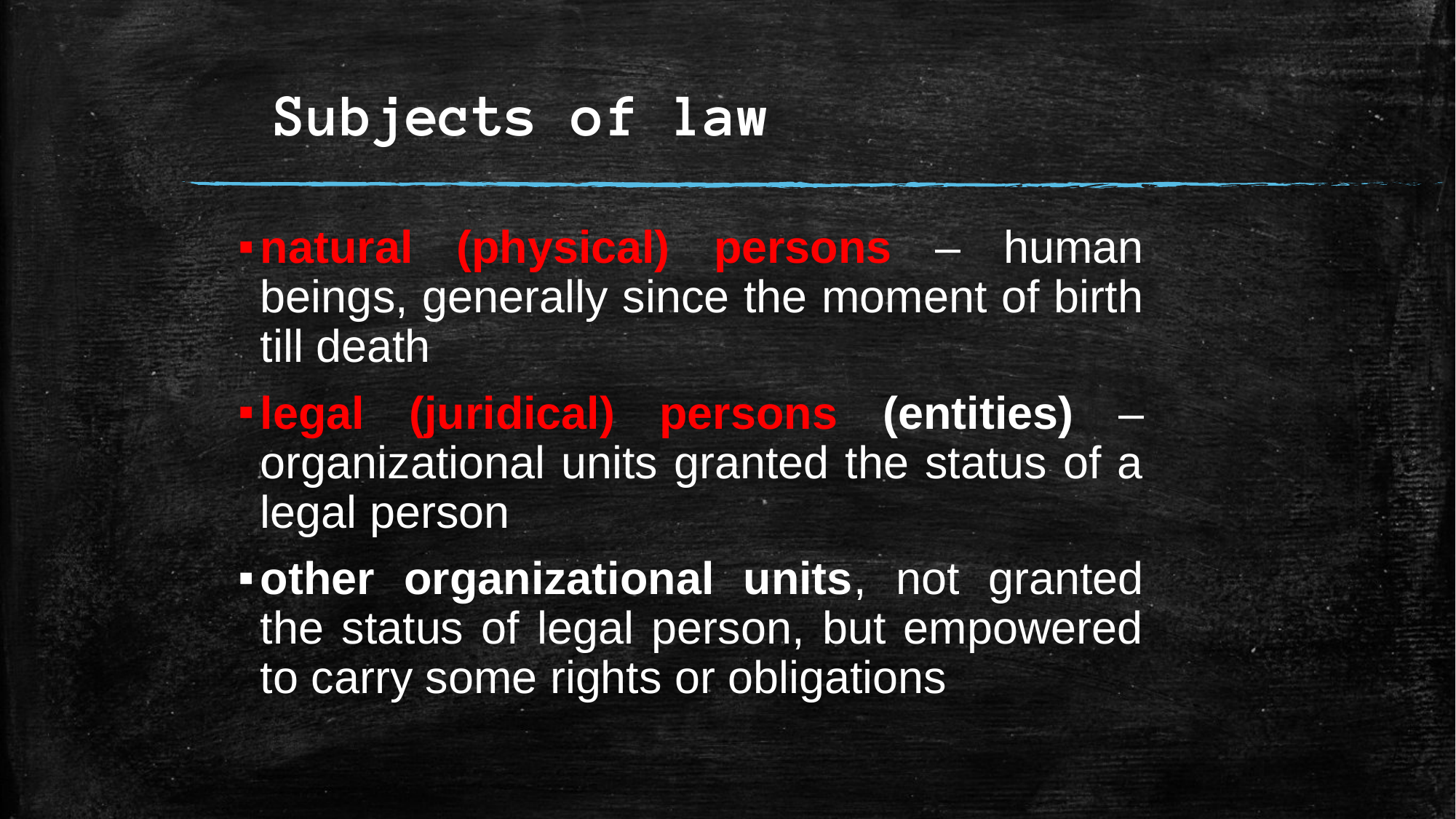

# Subjects of law
natural (physical) persons – human beings, generally since the moment of birth till death
legal (juridical) persons (entities) – organizational units granted the status of a legal person
other organizational units, not granted the status of legal person, but empowered to carry some rights or obligations